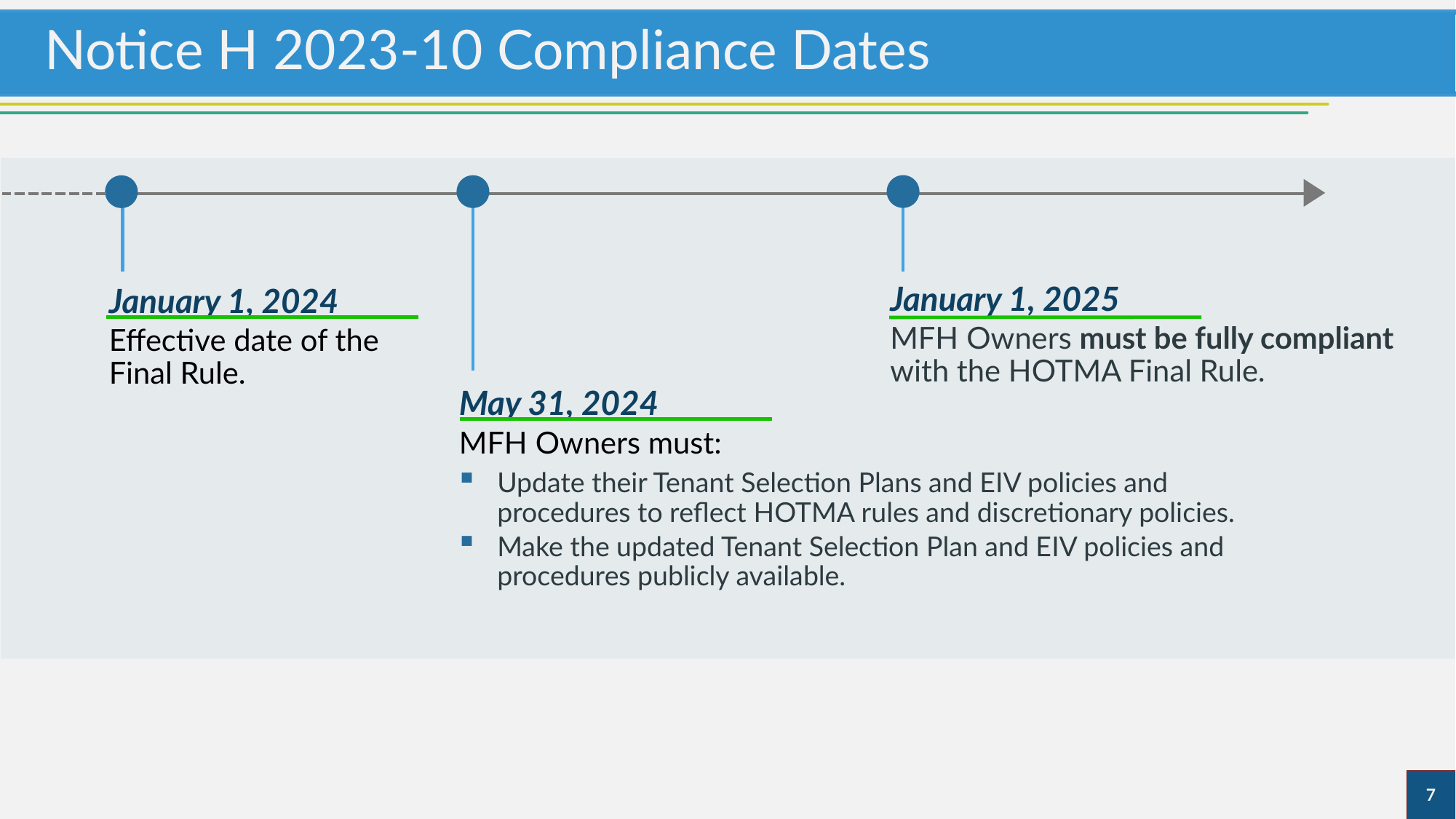

# Notice H 2023-10 Compliance Dates

January 1, 2025
MFH Owners must be fully compliant with the HOTMA Final Rule.
January 1, 2024
Effective date of the Final Rule.
May 31, 2024
MFH Owners must:
Update their Tenant Selection Plans and EIV policies and procedures to reflect HOTMA rules and discretionary policies.
Make the updated Tenant Selection Plan and EIV policies and procedures publicly available.